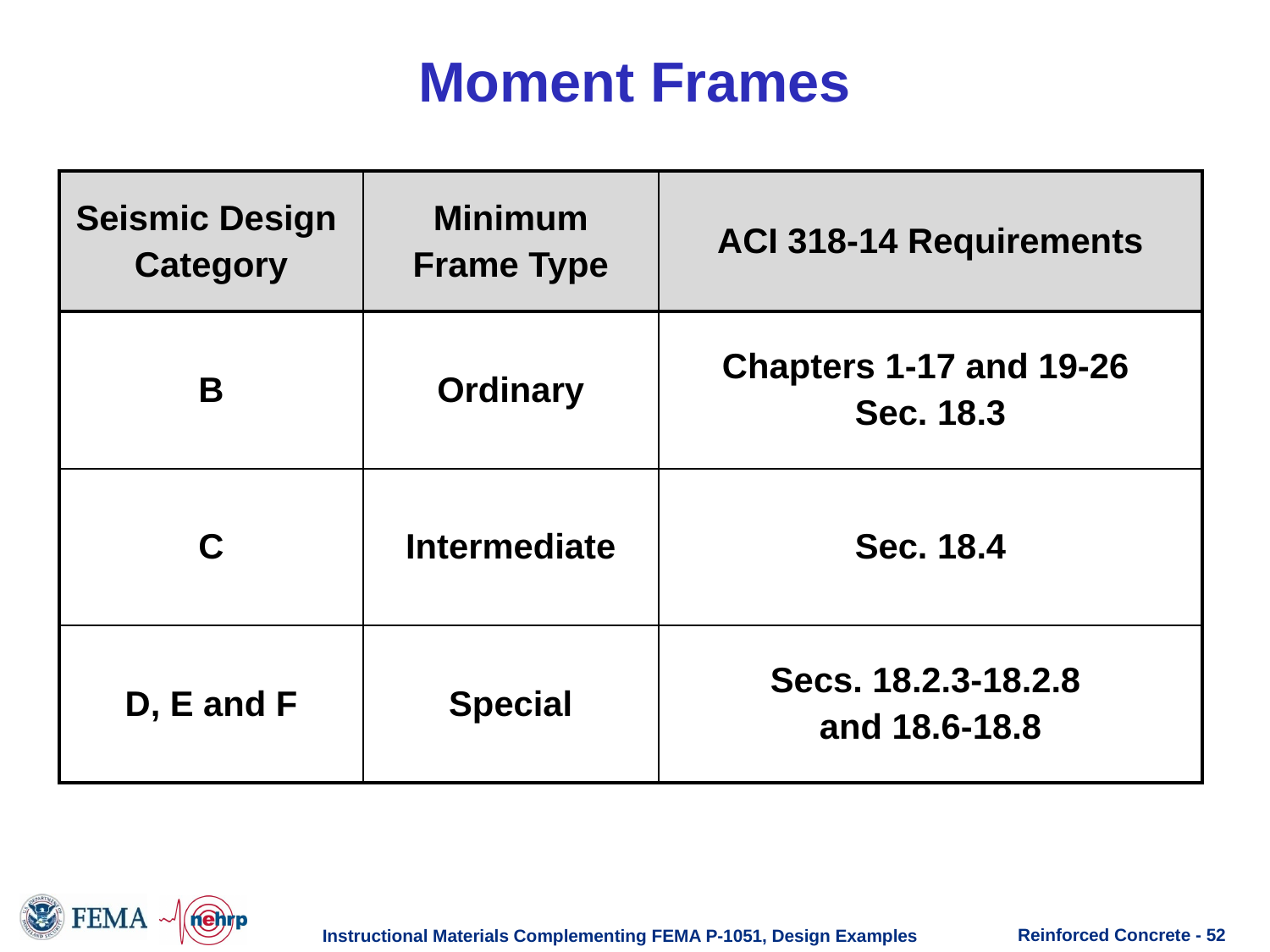

# Moment Frames
| Seismic Design Category | Minimum Frame Type | ACI 318-14 Requirements |
| --- | --- | --- |
| B | Ordinary | Chapters 1-17 and 19-26 Sec. 18.3 |
| C | Intermediate | Sec. 18.4 |
| D, E and F | Special | Secs. 18.2.3-18.2.8 and 18.6-18.8 |
Instructional Materials Complementing FEMA P-1051, Design Examples